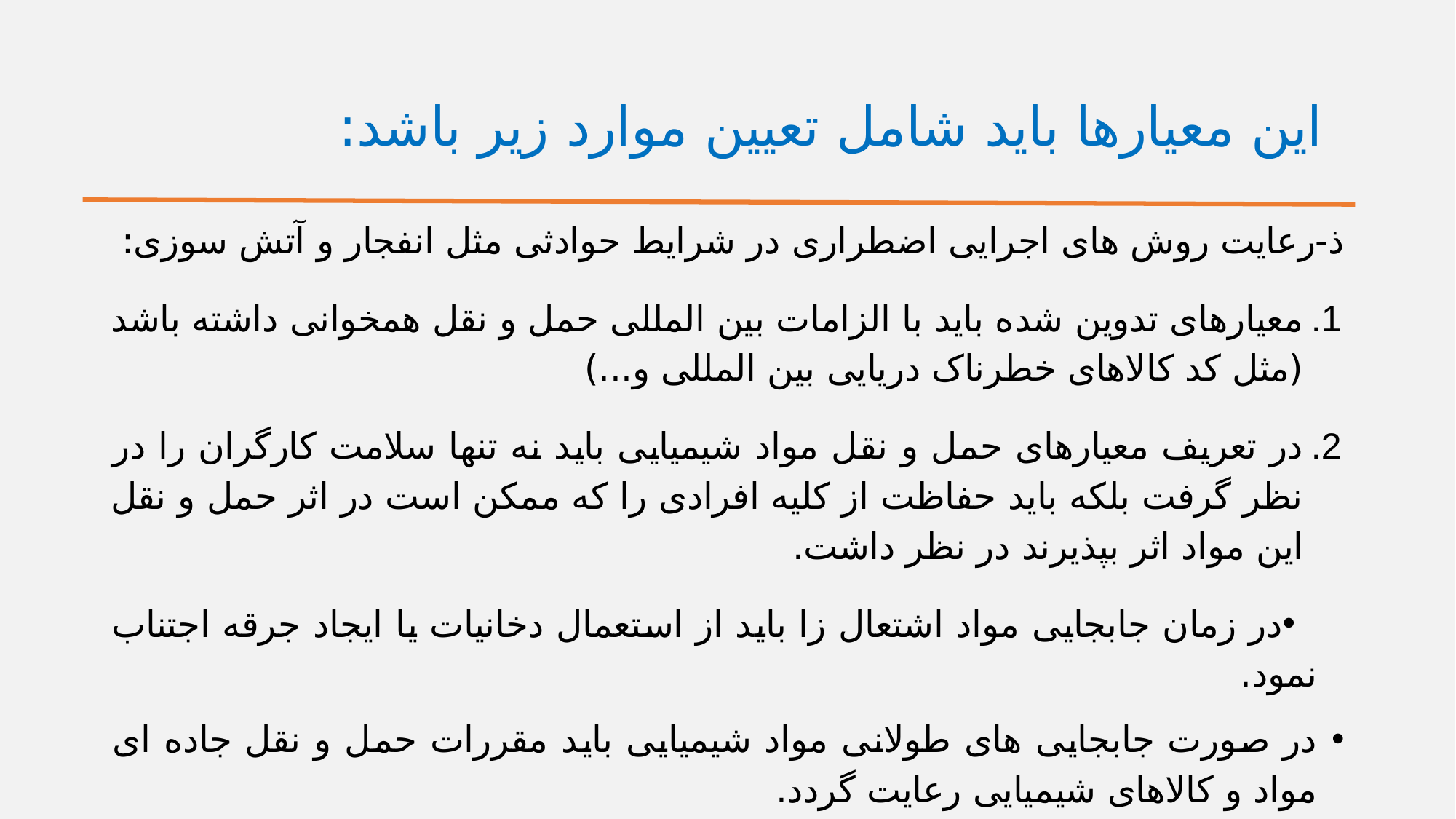

# این معیارها باید شامل تعیین موارد زیر باشد:
ذ-رعایت روش های اجرایی اضطراری در شرایط حوادثی مثل انفجار و آتش سوزی:
معیارهای تدوین شده باید با الزامات بین المللی حمل و نقل همخوانی داشته باشد (مثل کد کالاهای خطرناک دریایی بین المللی و...)
در تعریف معیارهای حمل و نقل مواد شیمیایی باید نه تنها سلامت کارگران را در نظر گرفت بلکه باید حفاظت از کلیه افرادی را که ممکن است در اثر حمل و نقل این مواد اثر بپذیرند در نظر داشت.
در زمان جابجایی مواد اشتعال زا باید از استعمال دخانیات یا ایجاد جرقه اجتناب نمود.
در صورت جابجایی های طولانی مواد شیمیایی باید مقررات حمل و نقل جاده ای مواد و کالاهای شیمیایی رعایت گردد.